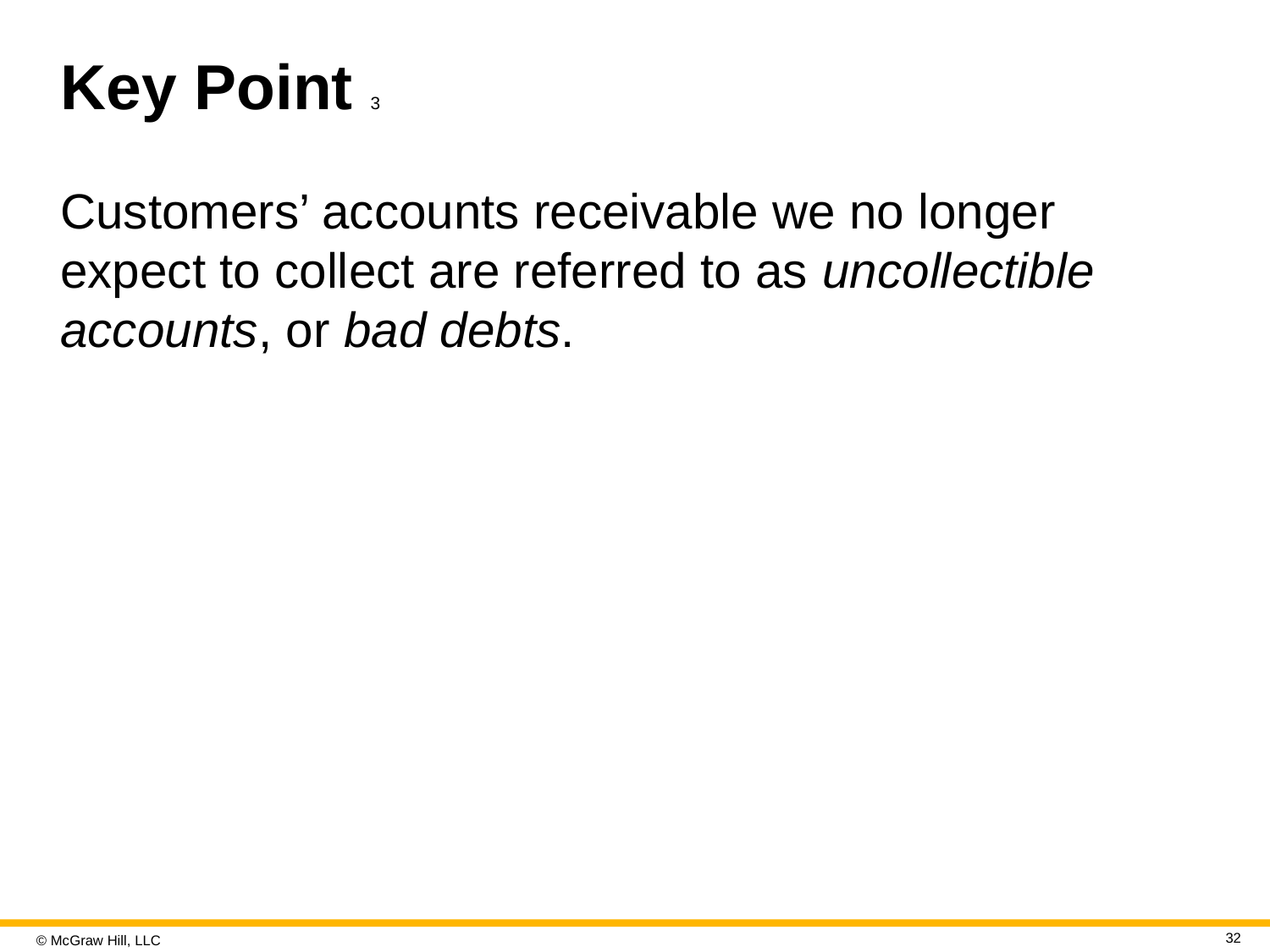

# Key Point 3
Customers’ accounts receivable we no longer expect to collect are referred to as uncollectible accounts, or bad debts.
32